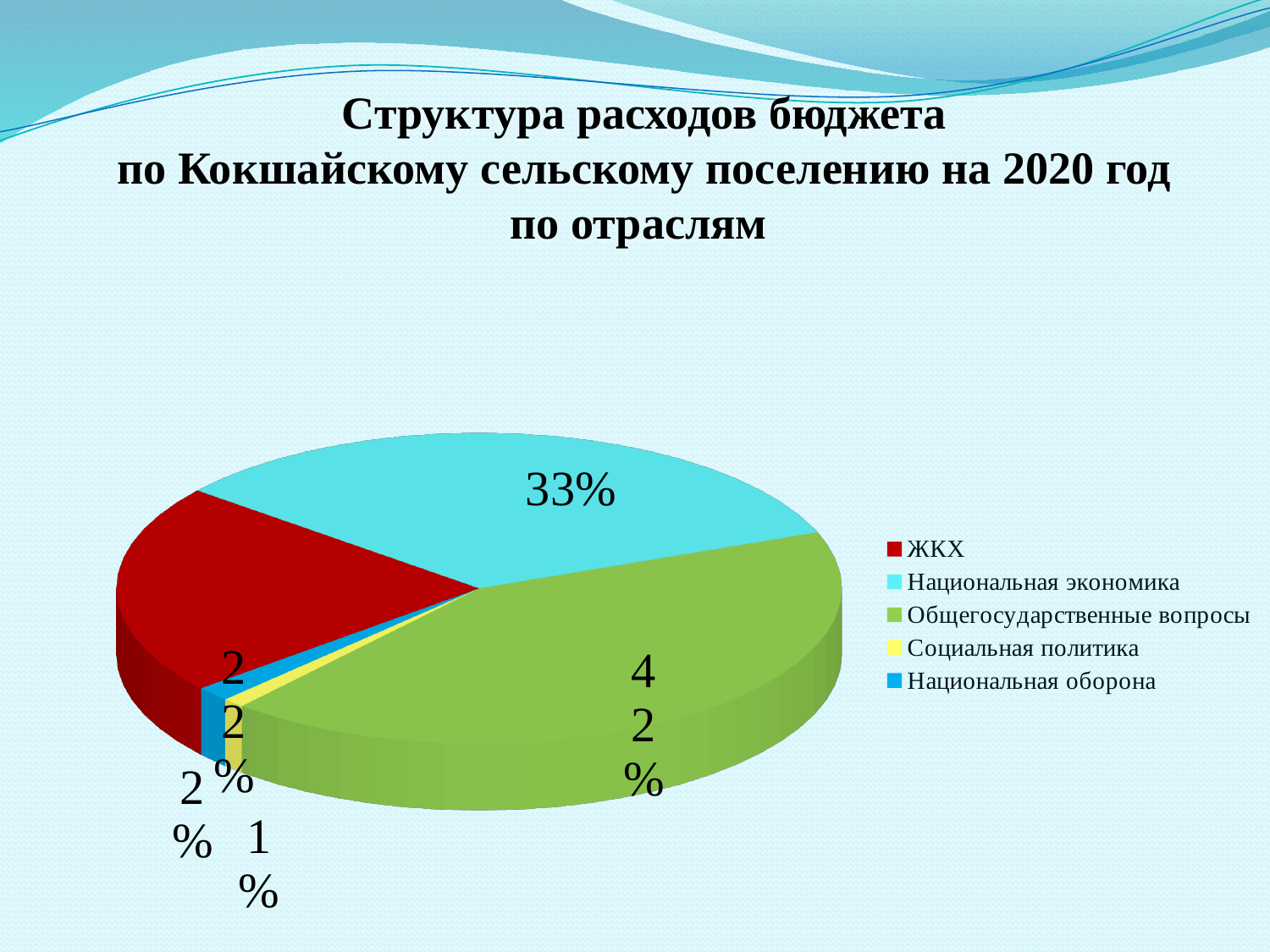

# Структура расходов бюджета по Кокшайскому сельскому поселению на 2020 год по отраслям

[unsupported chart]